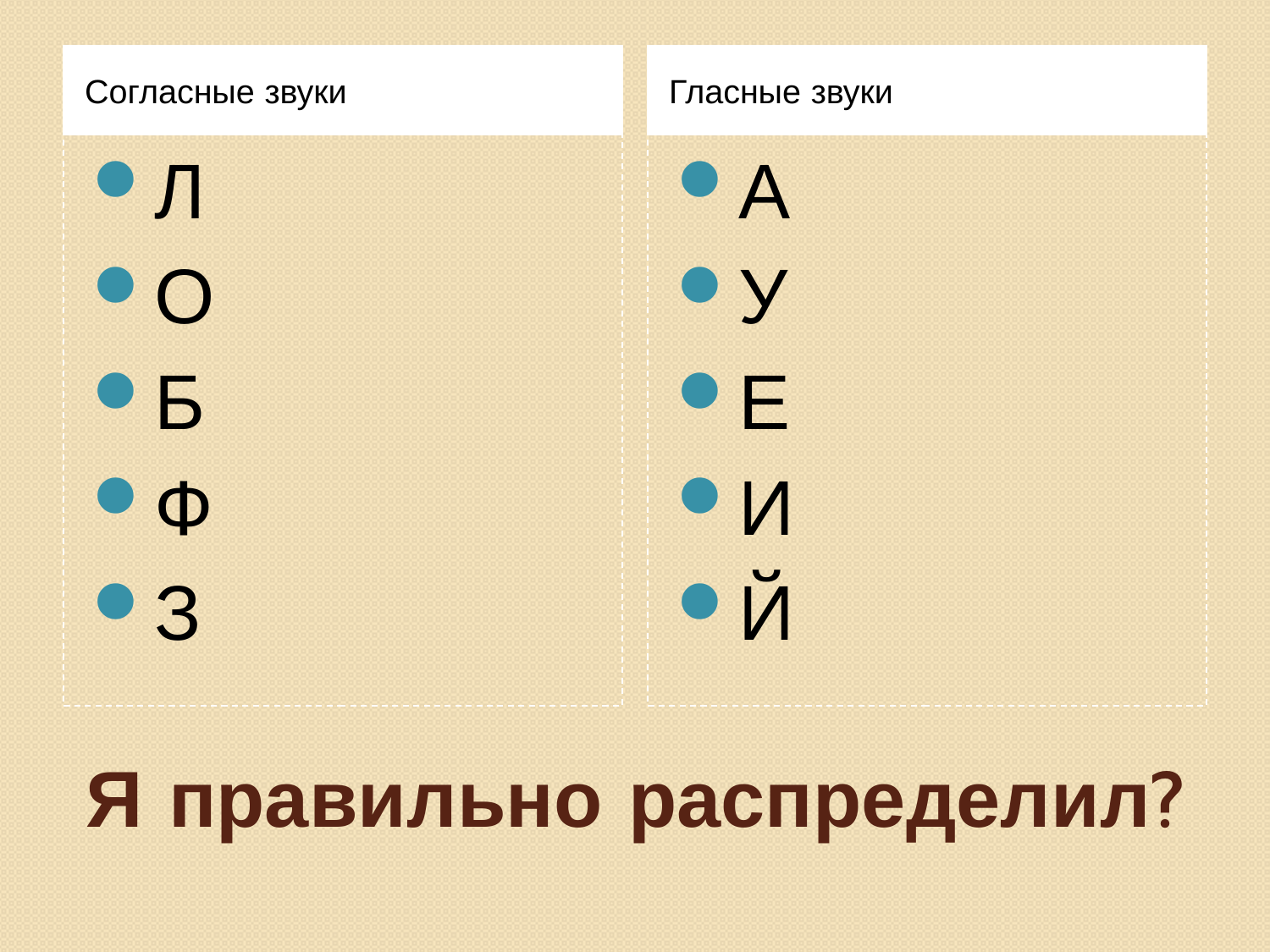

Согласные звуки
Гласные звуки
Л
О
Б
Ф
З
А
У
Е
И
Й
# Я правильно распределил?